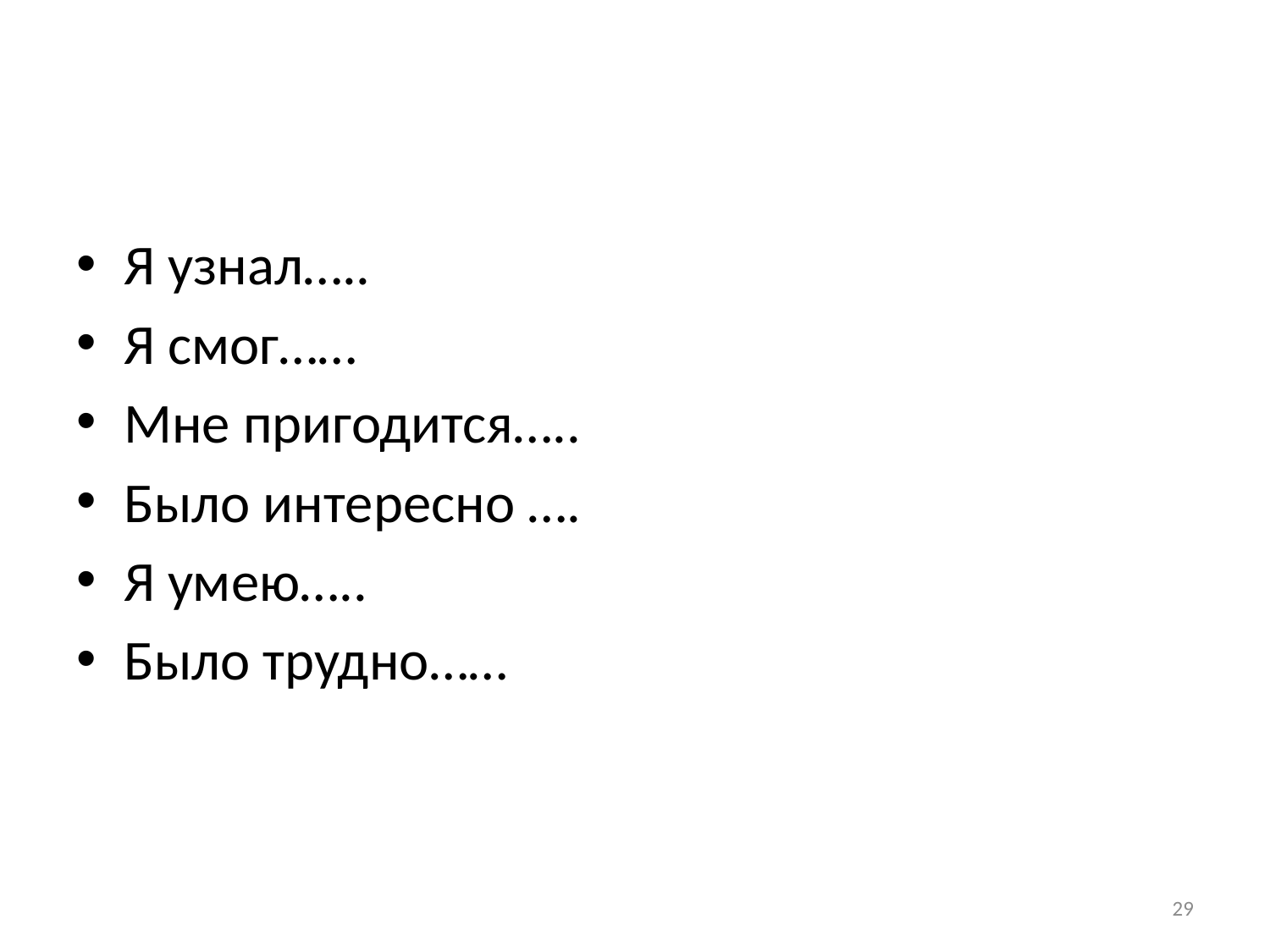

#
Я узнал…..
Я смог……
Мне пригодится…..
Было интересно ….
Я умею…..
Было трудно……

29